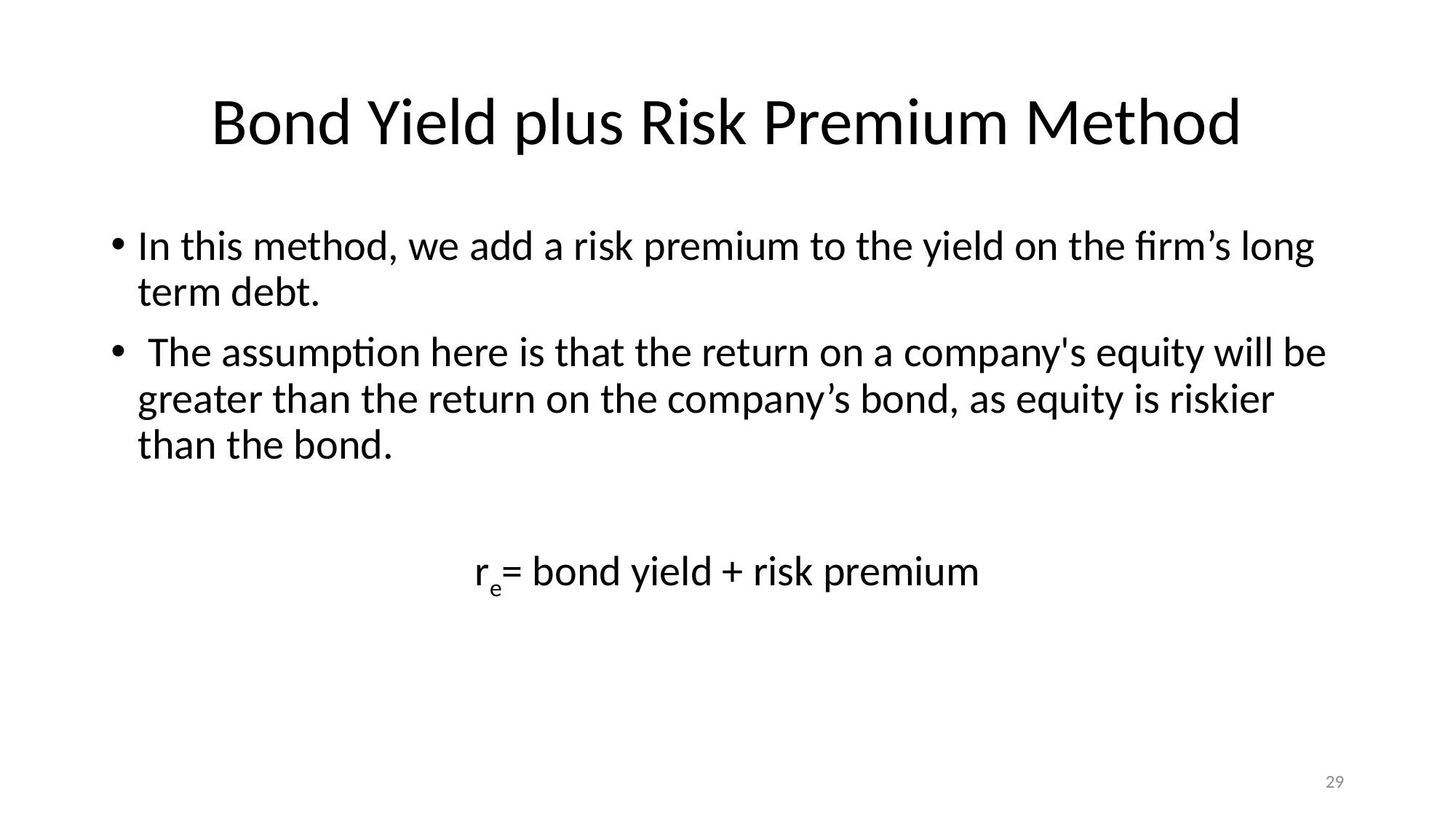

# Bond Yield plus Risk Premium Method
In this method, we add a risk premium to the yield on the firm’s long term debt.
 The assumption here is that the return on a company's equity will be greater than the return on the company’s bond, as equity is riskier than the bond.

re= bond yield + risk premium
29